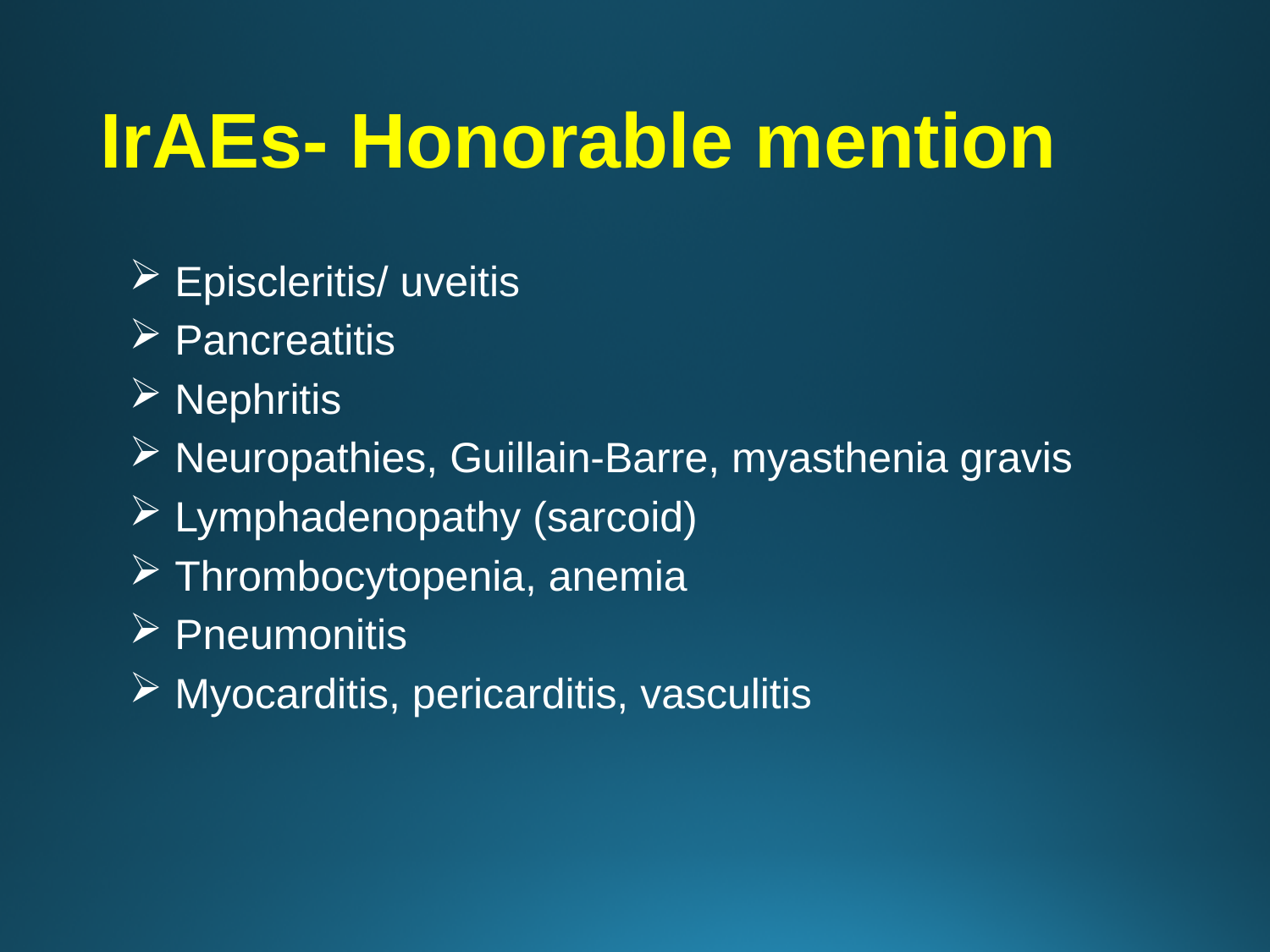

# IrAEs- Honorable mention
 Episcleritis/ uveitis
 Pancreatitis
 Nephritis
 Neuropathies, Guillain-Barre, myasthenia gravis
 Lymphadenopathy (sarcoid)
 Thrombocytopenia, anemia
 Pneumonitis
 Myocarditis, pericarditis, vasculitis